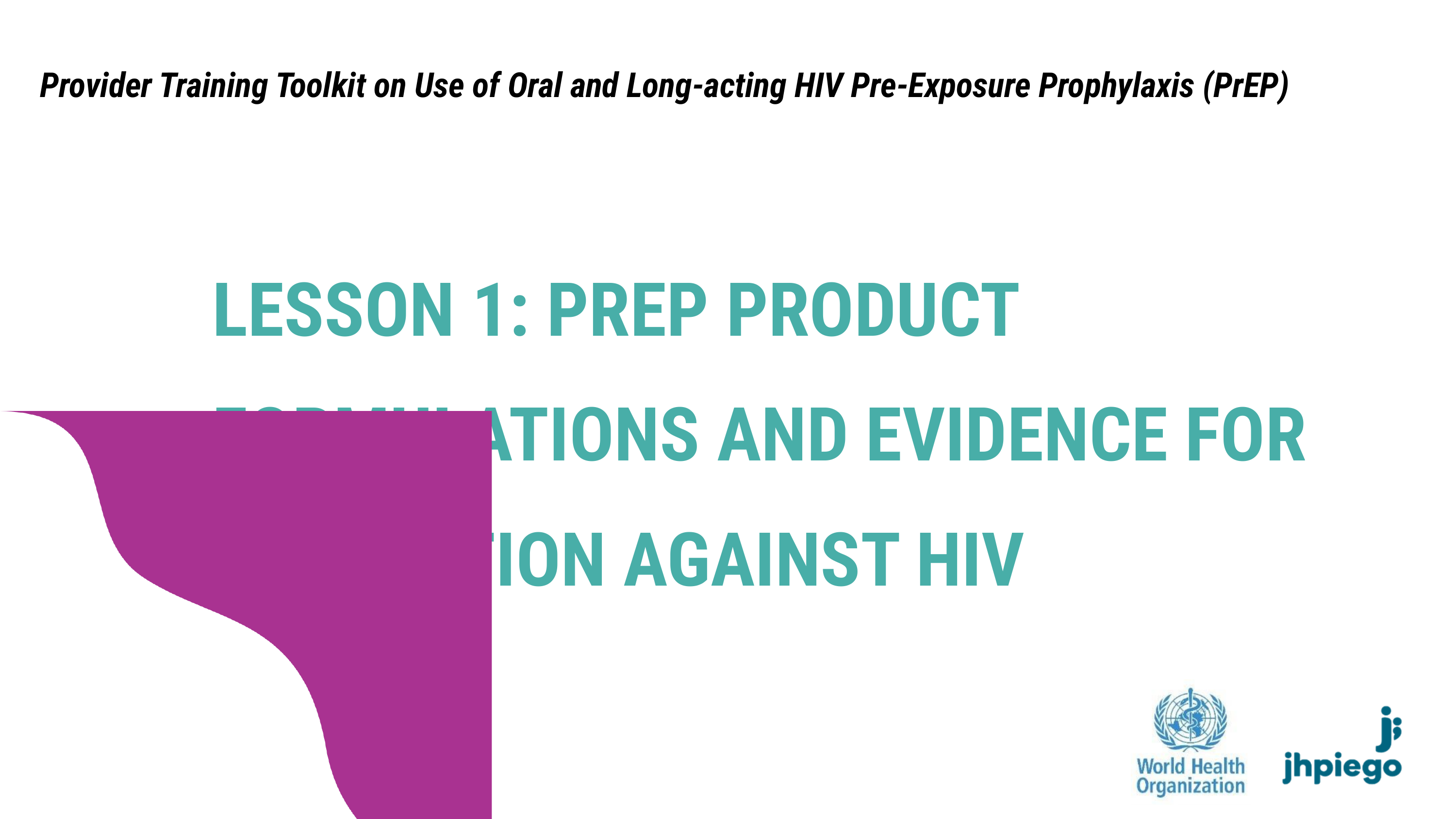

Provider Training Toolkit on Use of Oral and Long-acting HIV Pre-Exposure Prophylaxis (PrEP)
LESSON 1: PREP PRODUCT FORMULATIONS AND EVIDENCE FOR PROTECTION AGAINST HIV